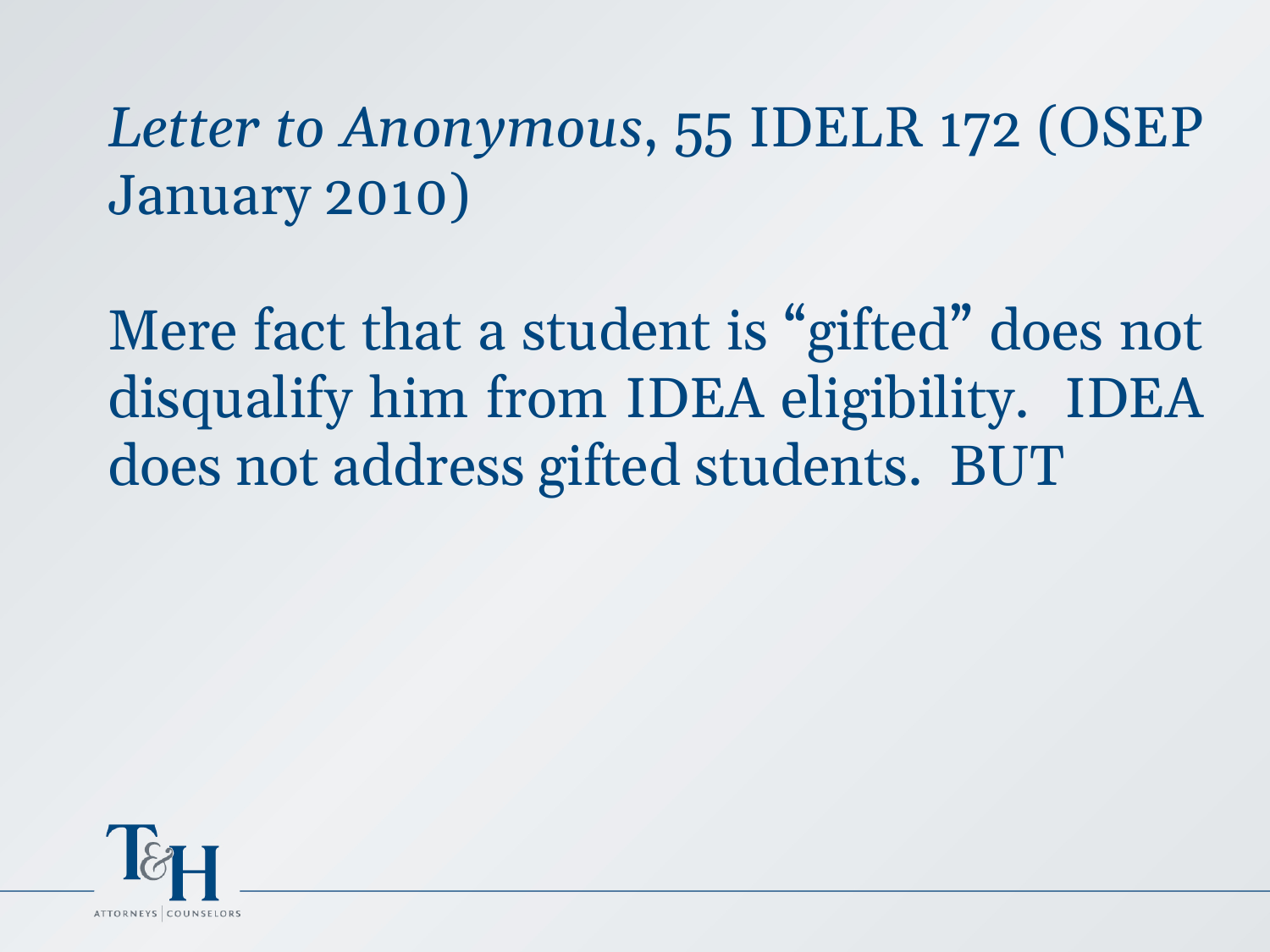

Letter to Anonymous, 55 IDELR 172 (OSEP January 2010)

Mere fact that a student is “gifted” does not disqualify him from IDEA eligibility.  IDEA does not address gifted students.  BUT